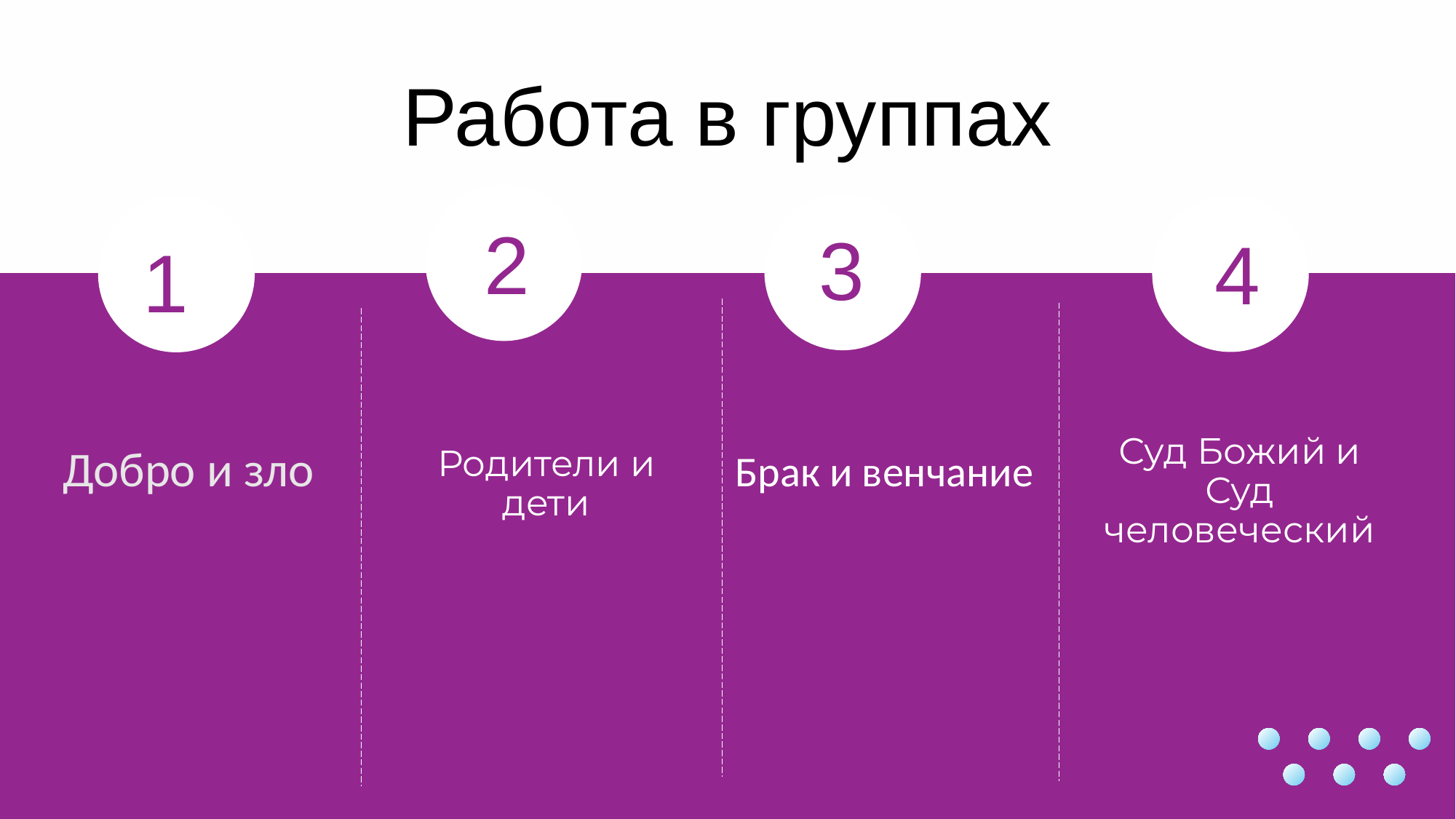

Работа в группах

2
3
4
1

Суд Божий и Суд человеческий
Добро и зло
Брак и венчание
Родители и дети